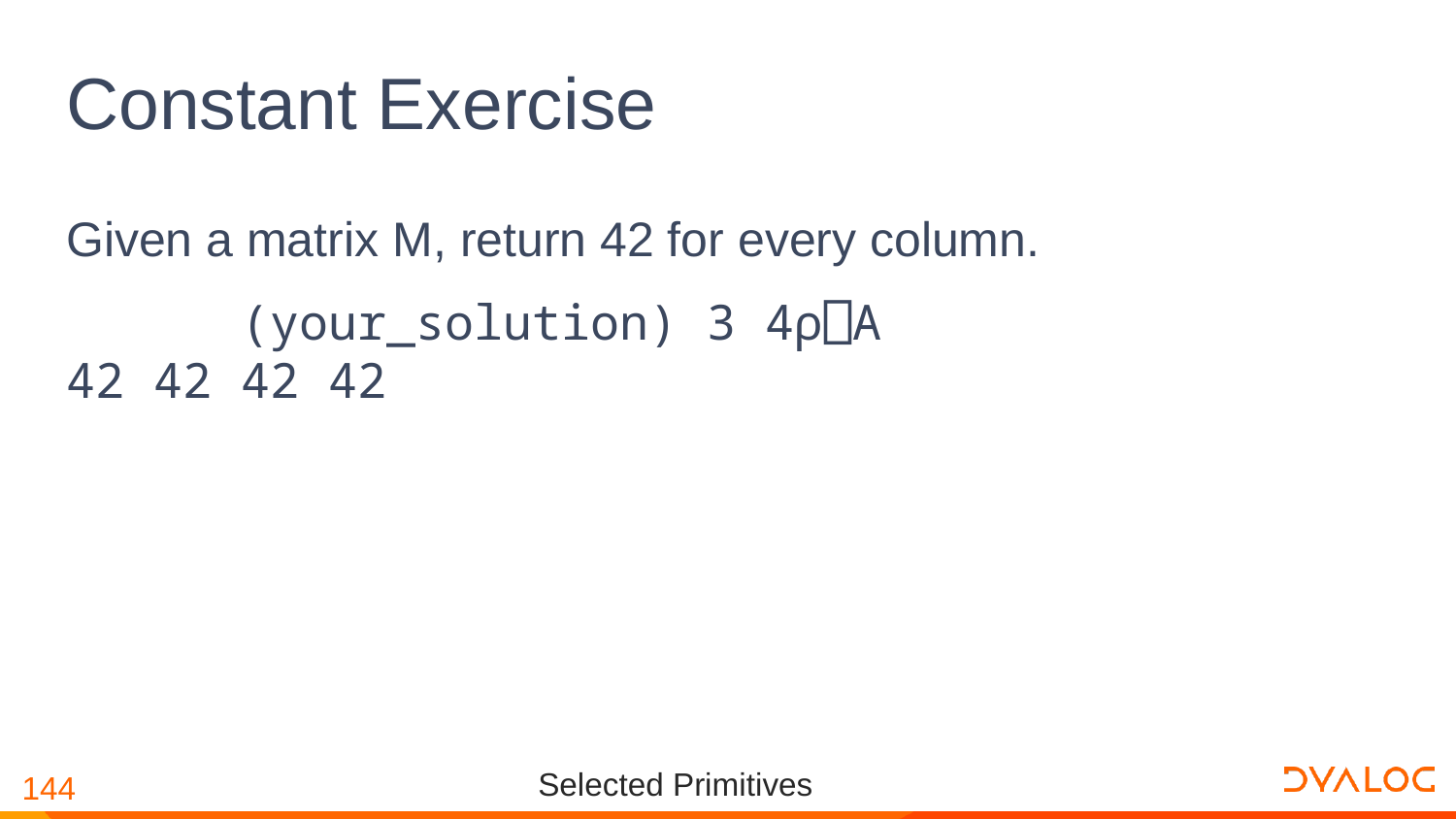

# Constant Exercise
Given a matrix M, return 42 for every column.
      (your_solution) 3 4⍴⎕A
42 42 42 42